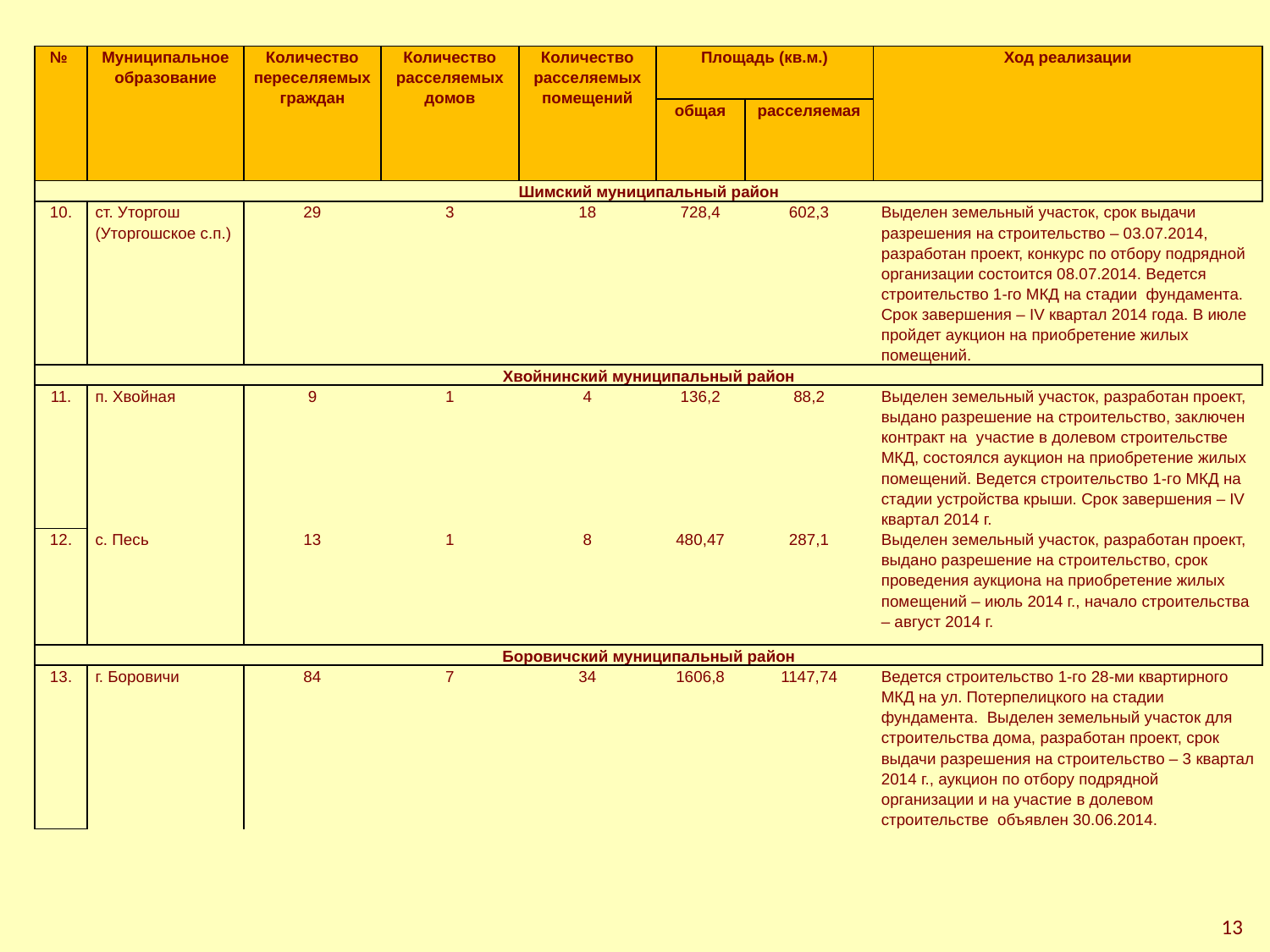

| № | Муниципальное образование | Количество переселяемых граждан | Количество расселяемых домов | Количество расселяемых помещений | Площадь (кв.м.) |  | Ход реализации |
| --- | --- | --- | --- | --- | --- | --- | --- |
|  |  |  |  |  | общая | расселяемая |  |
| Шимский муниципальный район |  |  |  |  |  |  |  |
| 10. | ст. Уторгош (Уторгошское с.п.) | 29 | 3 | 18 | 728,4 | 602,3 | Выделен земельный участок, срок выдачи разрешения на строительство – 03.07.2014, разработан проект, конкурс по отбору подрядной организации состоится 08.07.2014. Ведется строительство 1-го МКД на стадии фундамента. Срок завершения – IV квартал 2014 года. В июле пройдет аукцион на приобретение жилых помещений. |
| Хвойнинский муниципальный район |  |  |  |  |  |  |  |
| 11. | п. Хвойная | 9 | 1 | 4 | 136,2 | 88,2 | Выделен земельный участок, разработан проект, выдано разрешение на строительство, заключен контракт на участие в долевом строительстве МКД, состоялся аукцион на приобретение жилых помещений. Ведется строительство 1-го МКД на стадии устройства крыши. Срок завершения – IV квартал 2014 г. |
| 12. | с. Песь | 13 | 1 | 8 | 480,47 | 287,1 | Выделен земельный участок, разработан проект, выдано разрешение на строительство, срок проведения аукциона на приобретение жилых помещений – июль 2014 г., начало строительства – август 2014 г. |
| Боровичский муниципальный район |  |  |  |  |  |  |  |
| 13. | г. Боровичи | 84 | 7 | 34 | 1606,8 | 1147,74 | Ведется строительство 1-го 28-ми квартирного МКД на ул. Потерпелицкого на стадии фундамента. Выделен земельный участок для строительства дома, разработан проект, срок выдачи разрешения на строительство – 3 квартал 2014 г., аукцион по отбору подрядной организации и на участие в долевом строительстве объявлен 30.06.2014. |
13